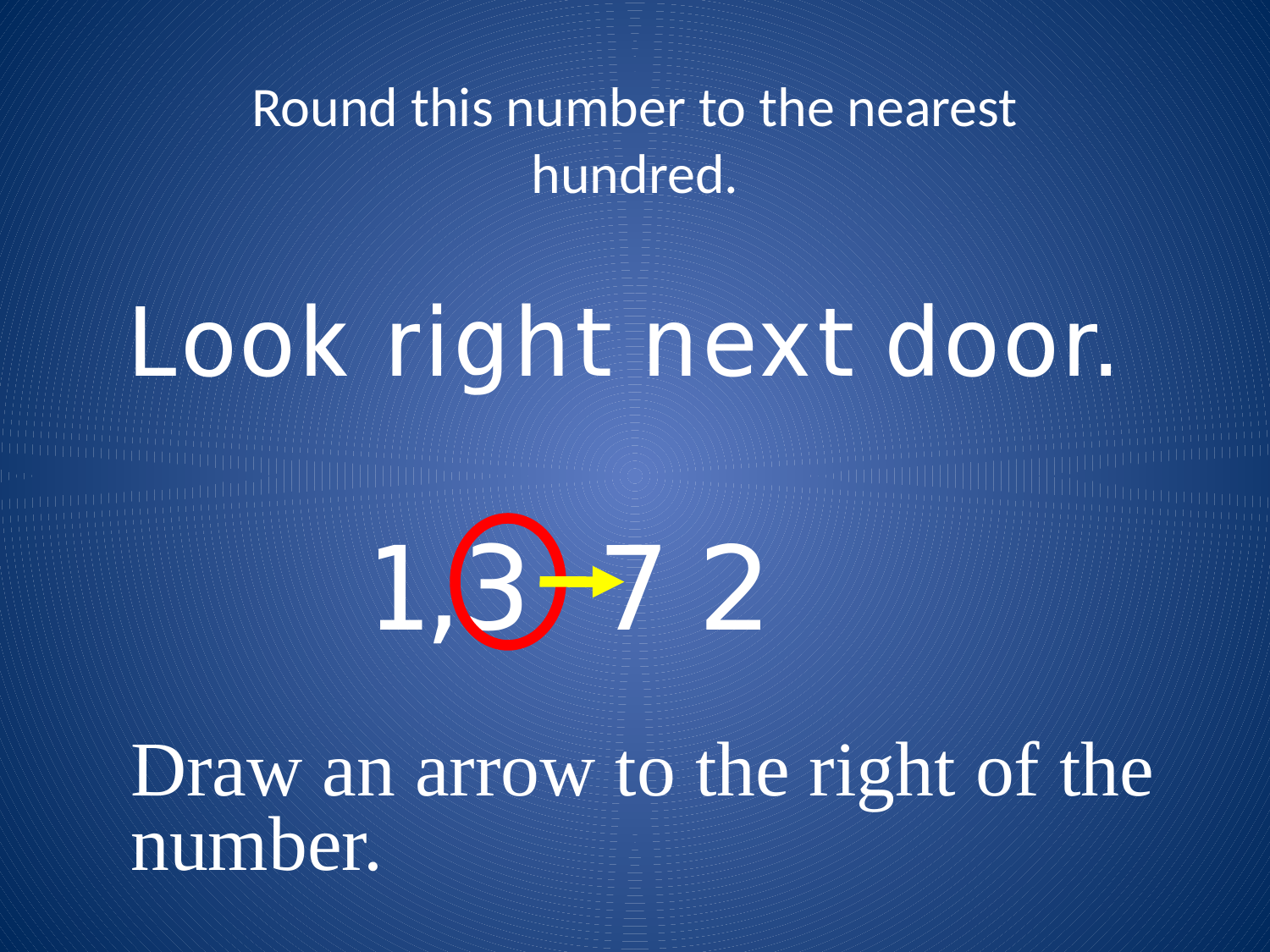

# Round this number to the nearest hundred.
Look right next door.

 1,3  7 2

Draw an arrow to the right of the
number.